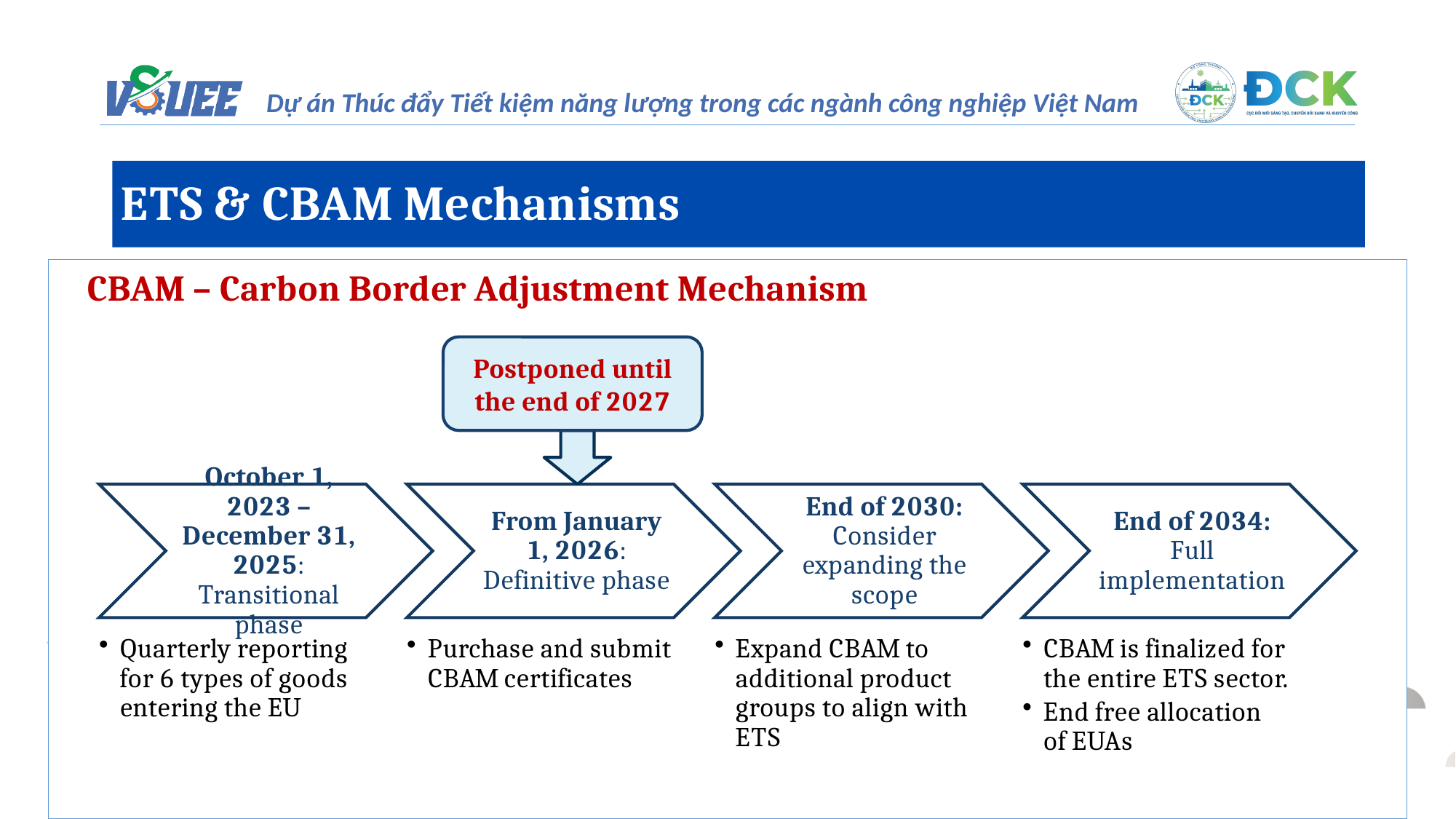

ETS & CBAM Mechanisms
CBAM – Carbon Border Adjustment Mechanism
Postponed until the end of 2027

October 1, 2023 – December 31, 2025: Transitional phase
Quarterly reporting for 6 types of goods entering the EU
From January 1, 2026: Definitive phase
Purchase and submit CBAM certificates
End of 2030: Consider expanding the scope
Expand CBAM to additional product groups to align with ETS
End of 2034: Full implementation
CBAM is finalized for the entire ETS sector.
End free allocation of EUAs
15